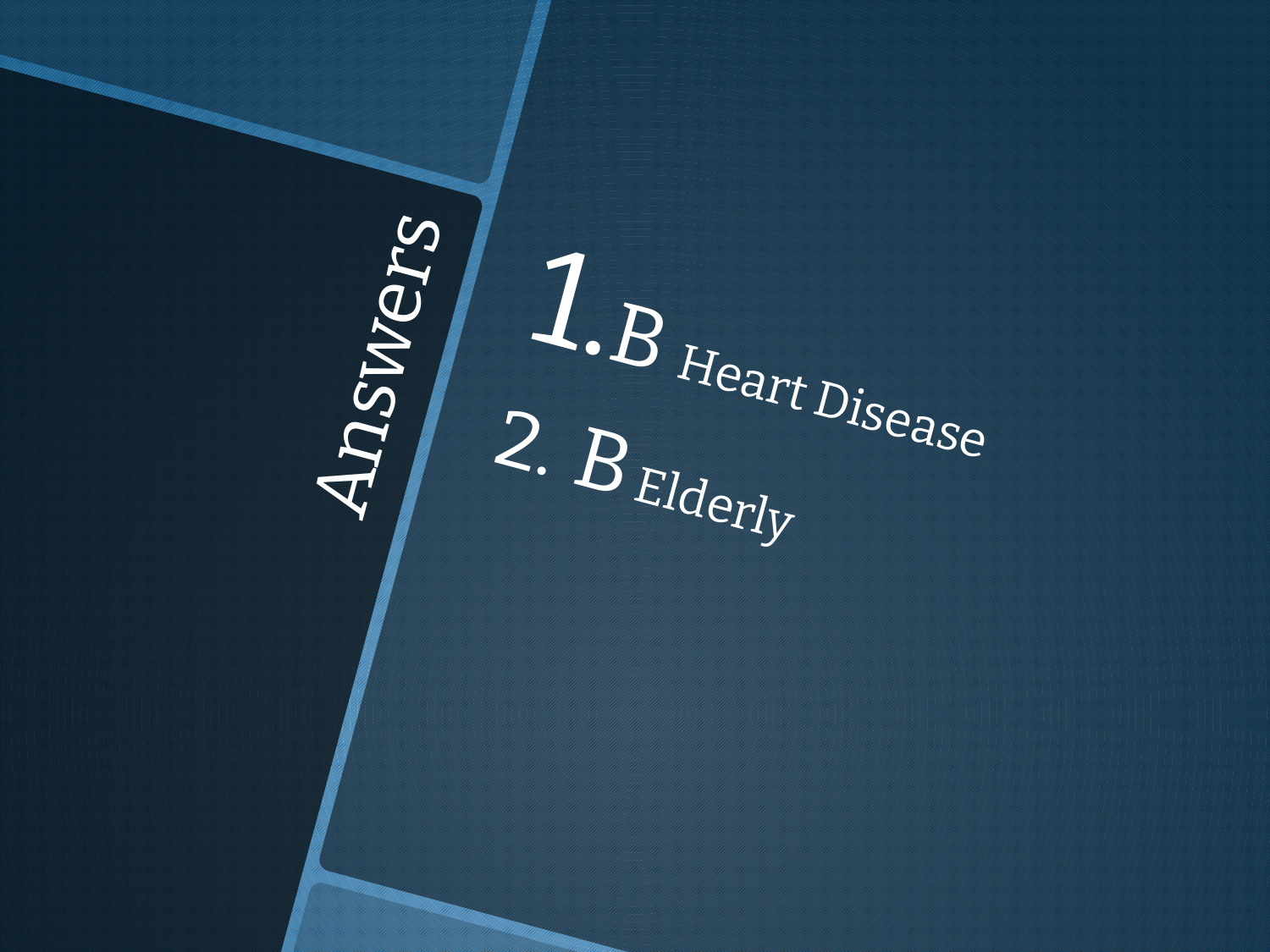

B Heart Disease
 B Elderly

# Answers